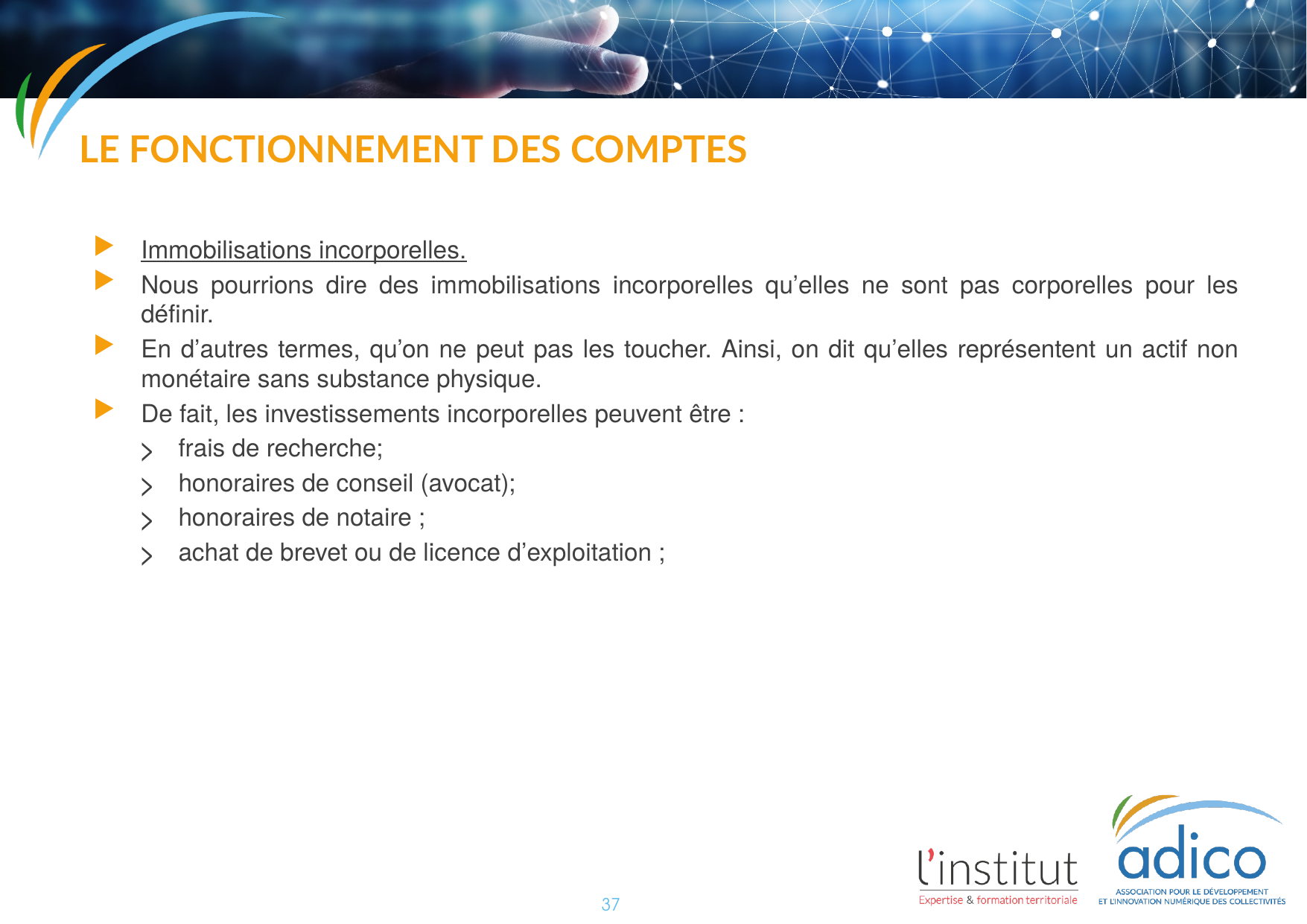

# Le fonctionnement des comptes
Immobilisations incorporelles.
Nous pourrions dire des immobilisations incorporelles qu’elles ne sont pas corporelles pour les définir.
En d’autres termes, qu’on ne peut pas les toucher. Ainsi, on dit qu’elles représentent un actif non monétaire sans substance physique.
De fait, les investissements incorporelles peuvent être :
frais de recherche;
honoraires de conseil (avocat);
honoraires de notaire ;
achat de brevet ou de licence d’exploitation ;